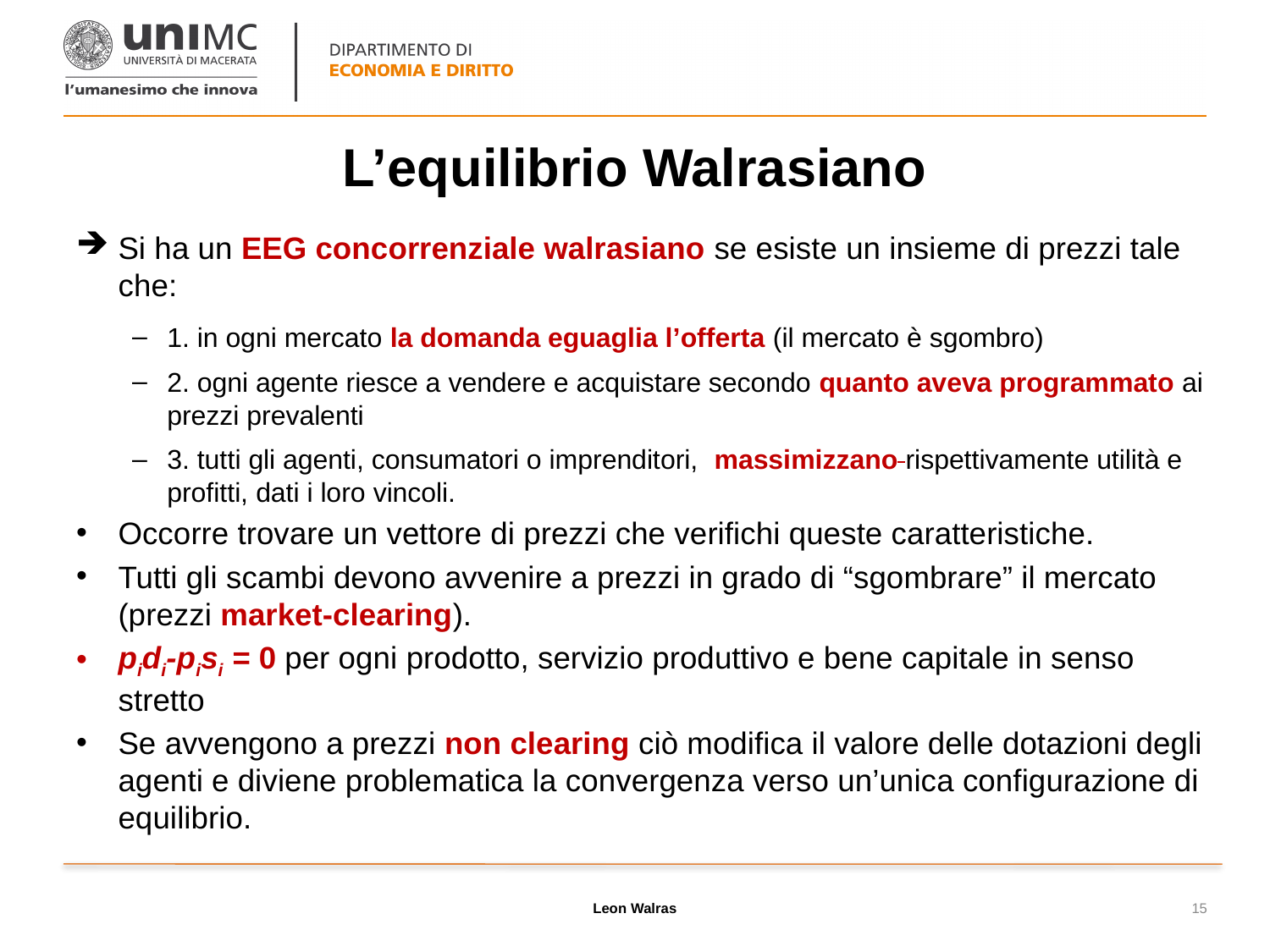

# L’equilibrio Walrasiano
Si ha un EEG concorrenziale walrasiano se esiste un insieme di prezzi tale che:

1. in ogni mercato la domanda eguaglia l’offerta (il mercato è sgombro)

2. ogni agente riesce a vendere e acquistare secondo quanto aveva programmato ai prezzi prevalenti

3. tutti gli agenti, consumatori o imprenditori,  massimizzano rispettivamente utilità e profitti, dati i loro vincoli.
Occorre trovare un vettore di prezzi che verifichi queste caratteristiche.
Tutti gli scambi devono avvenire a prezzi in grado di “sgombrare” il mercato (prezzi market-clearing).
pidi-pisi = 0 per ogni prodotto, servizio produttivo e bene capitale in senso stretto
Se avvengono a prezzi non clearing ciò modifica il valore delle dotazioni degli agenti e diviene problematica la convergenza verso un’unica configurazione di equilibrio.

Leon Walras
15